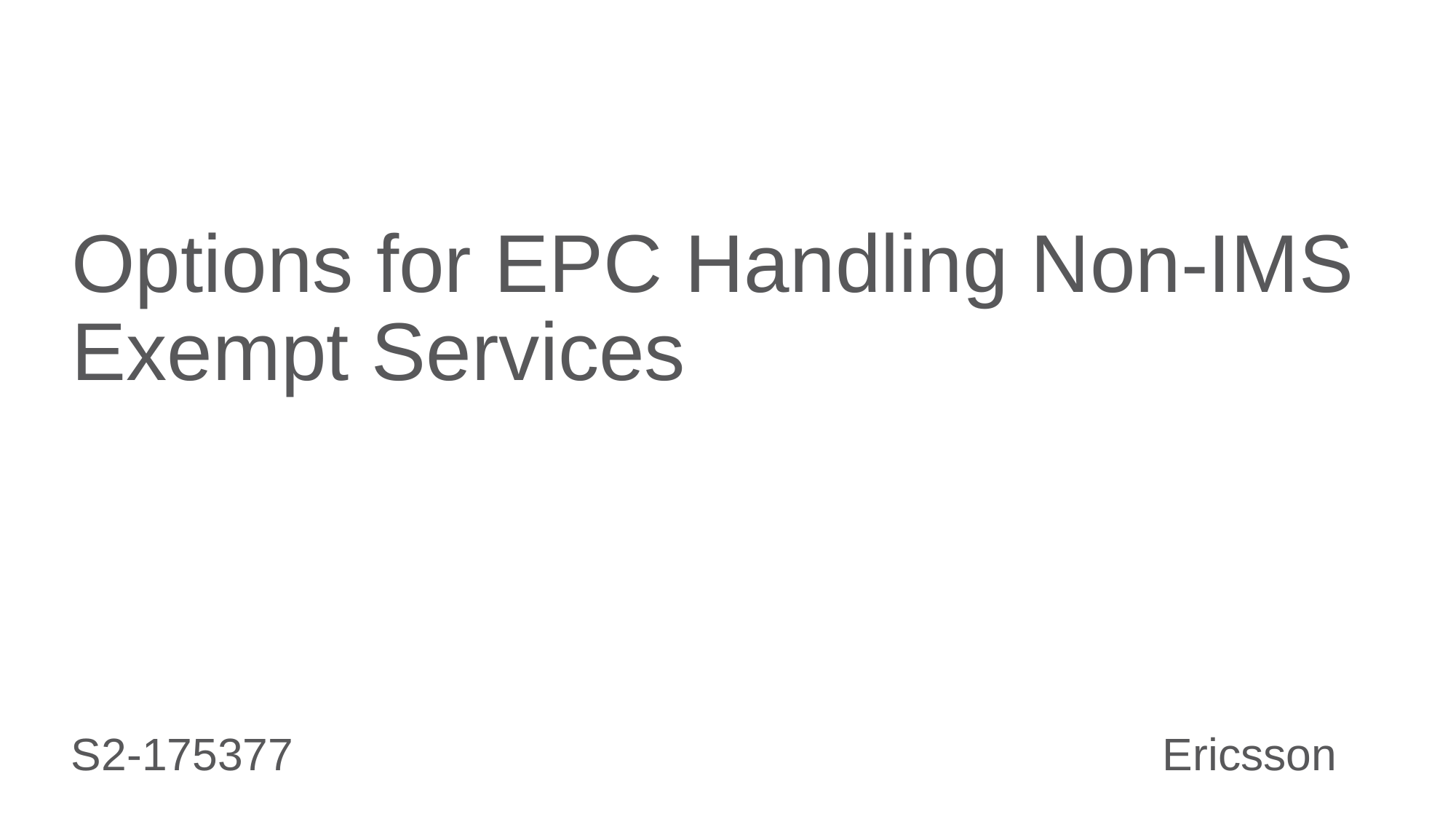

# Options for EPC Handling Non-IMS Exempt Services
S2-175377								Ericsson